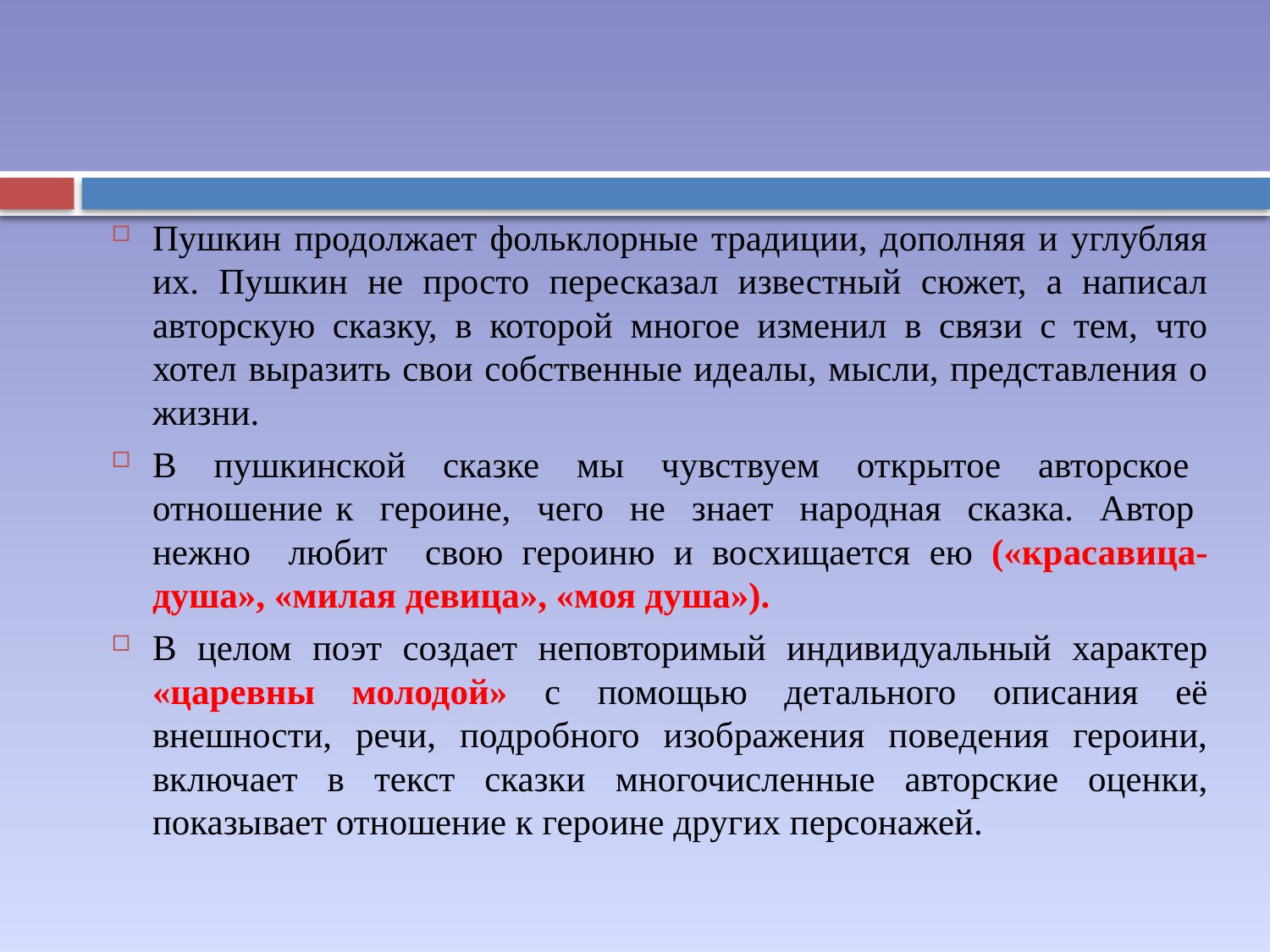

Пушкин продолжает фольклорные традиции, дополняя и углубляя их. Пушкин не просто пересказал известный сюжет, а написал авторскую сказку, в которой многое изменил в связи с тем, что хотел выразить свои собственные идеалы, мысли, представления о жизни.
В  пушкинской  сказке  мы  чувствуем  открытое  авторское  отношение к  героине,  чего  не  знает  народная  сказка.  Автор  нежно  любит  свою героиню и восхищается ею («красавица-душа», «милая девица», «моя душа»).
В целом поэт создает неповторимый индивидуальный характер «царевны молодой» с помощью детального описания её внешности, речи, подробного изображения поведения героини, включает в текст сказки многочисленные авторские оценки, показывает отношение к героине других персонажей.